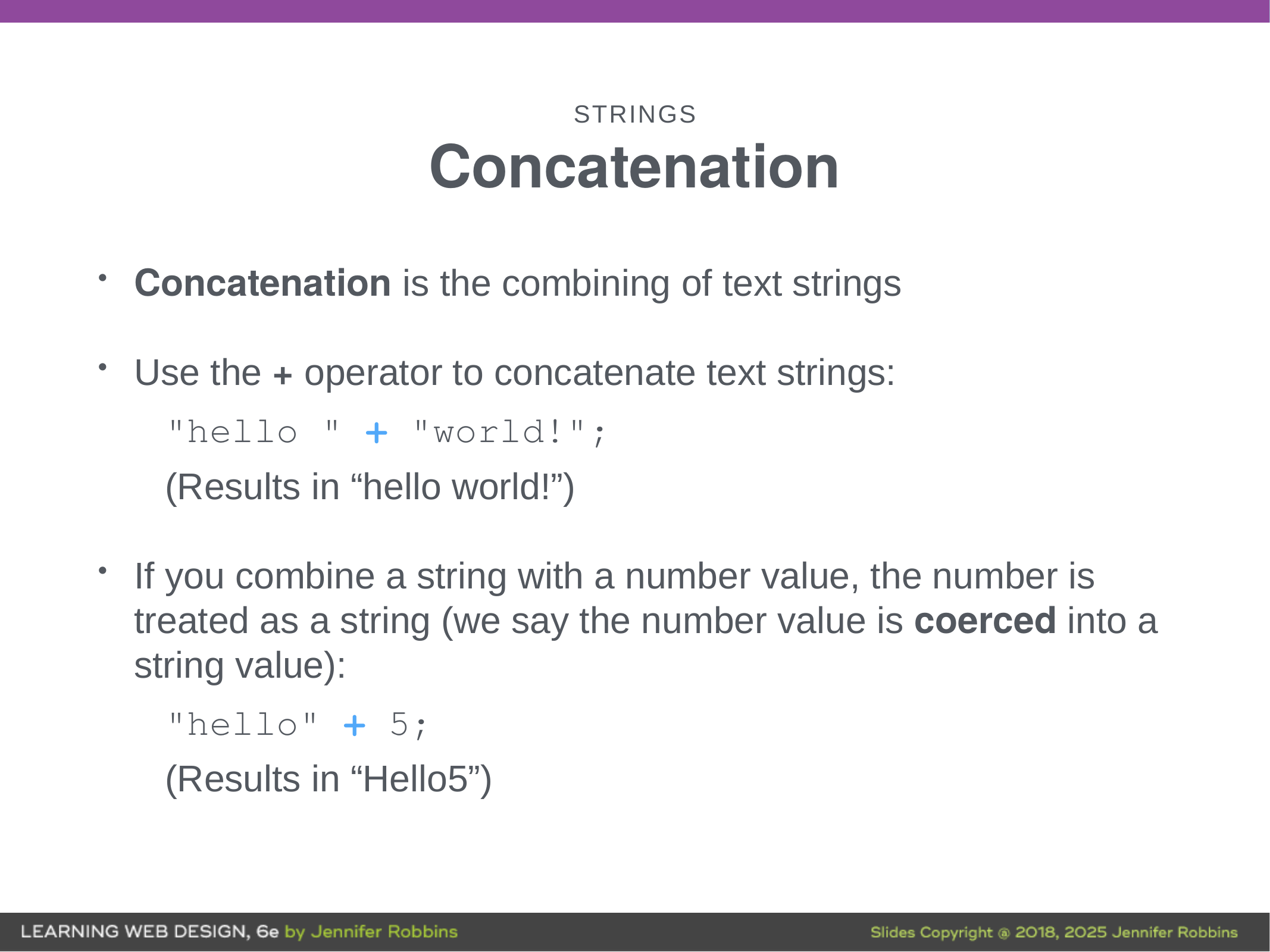

# STRINGS
Concatenation
Concatenation is the combining of text strings
Use the + operator to concatenate text strings:
"hello " + "world!";
(Results in “hello world!”)
If you combine a string with a number value, the number is treated as a string (we say the number value is coerced into a string value):
"hello" + 5;
(Results in “Hello5”)